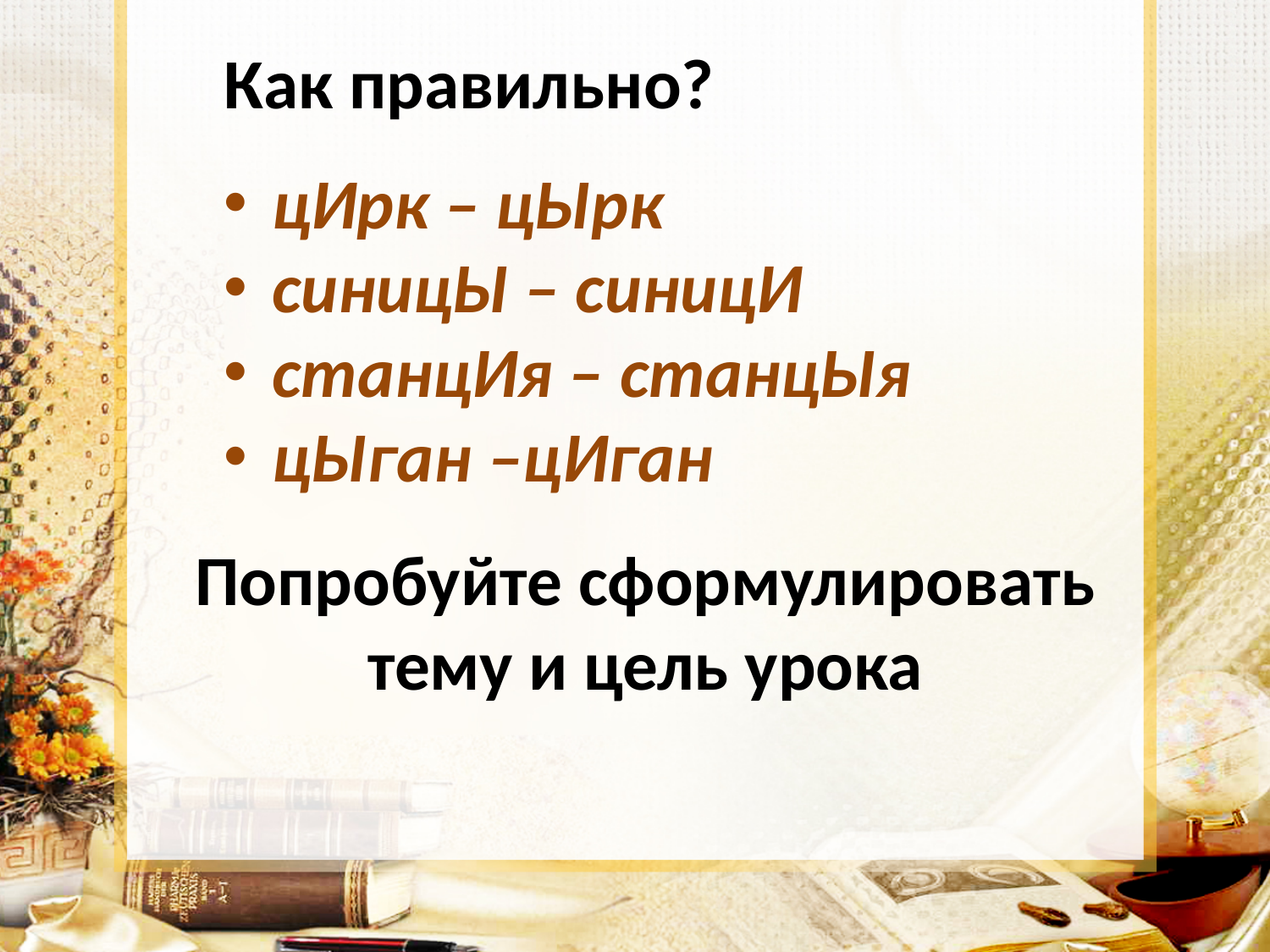

Как правильно?
цИрк – цЫрк
синицЫ – синицИ
станцИя – станцЫя
цЫган –цИган

Попробуйте сформулировать тему и цель урока